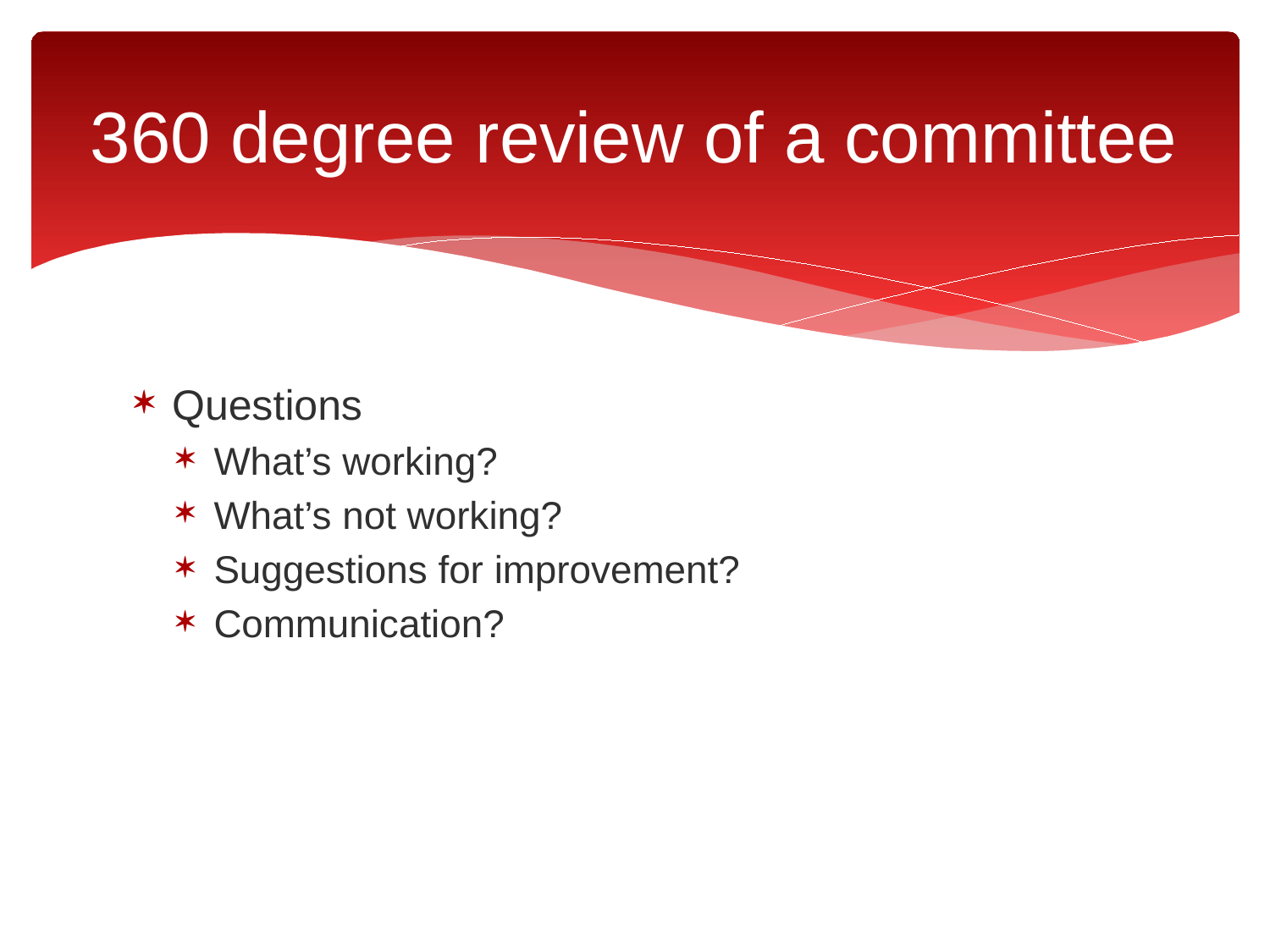

# 360 degree review of a committee
Questions
What’s working?
What’s not working?
Suggestions for improvement?
Communication?